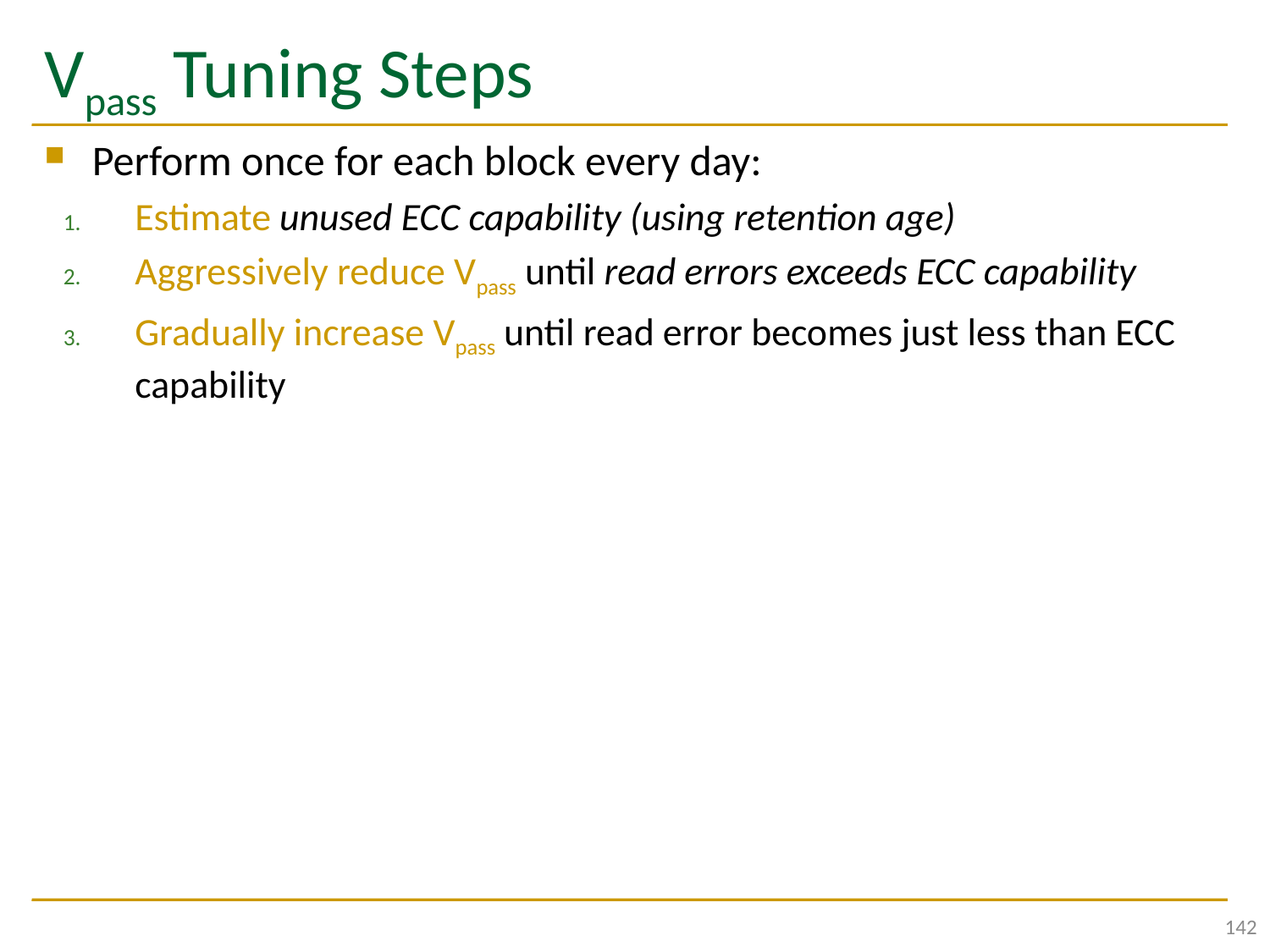

# Vpass Tuning Steps
Perform once for each block every day:
Estimate unused ECC capability (using retention age)
Aggressively reduce Vpass until read errors exceeds ECC capability
Gradually increase Vpass until read error becomes just less than ECC capability
142